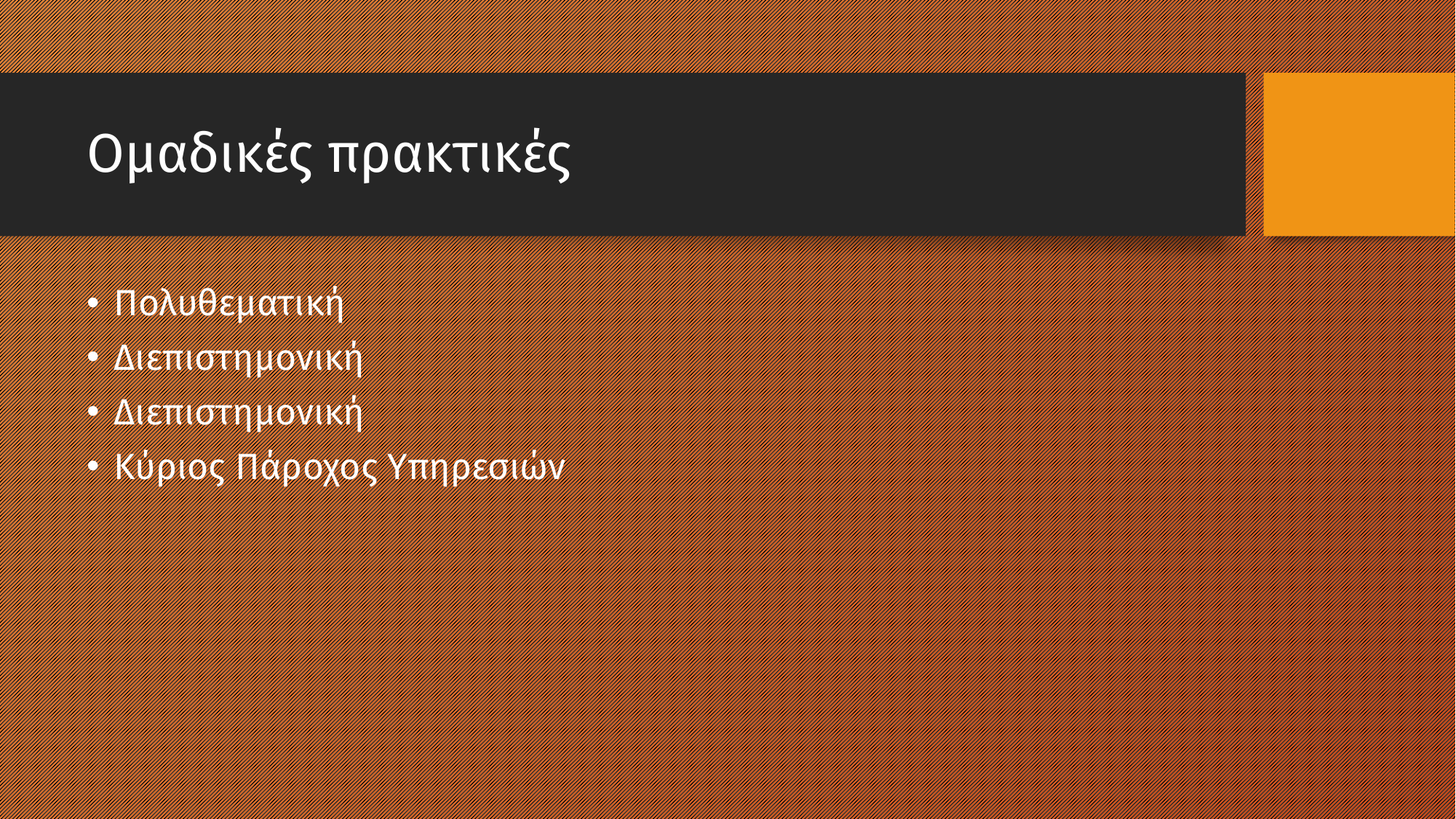

# Ομαδικές πρακτικές
Πολυθεματική
Διεπιστημονική
Διεπιστημονική
Κύριος Πάροχος Υπηρεσιών